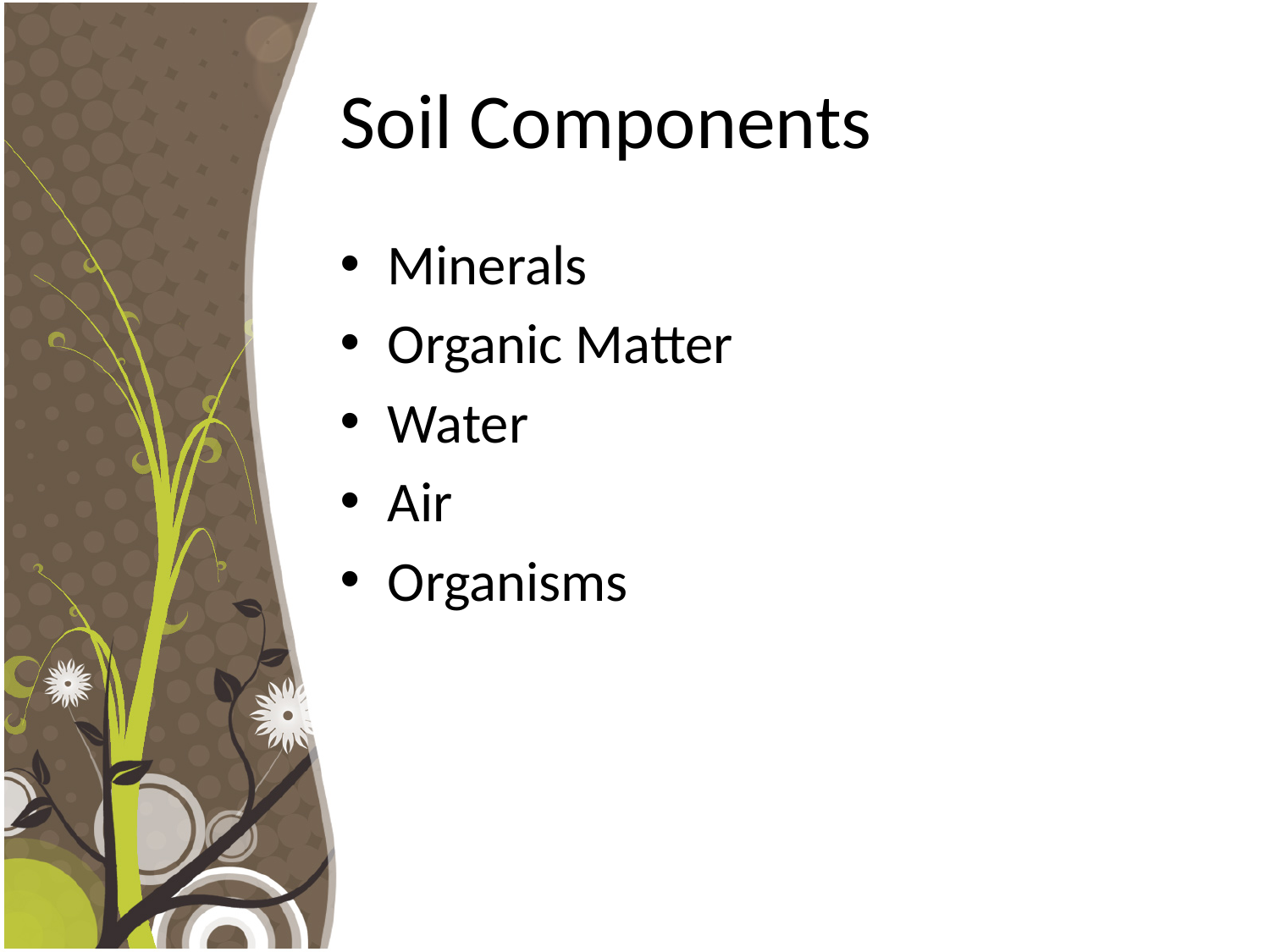

# Soil Components
Minerals
Organic Matter
Water
Air
Organisms